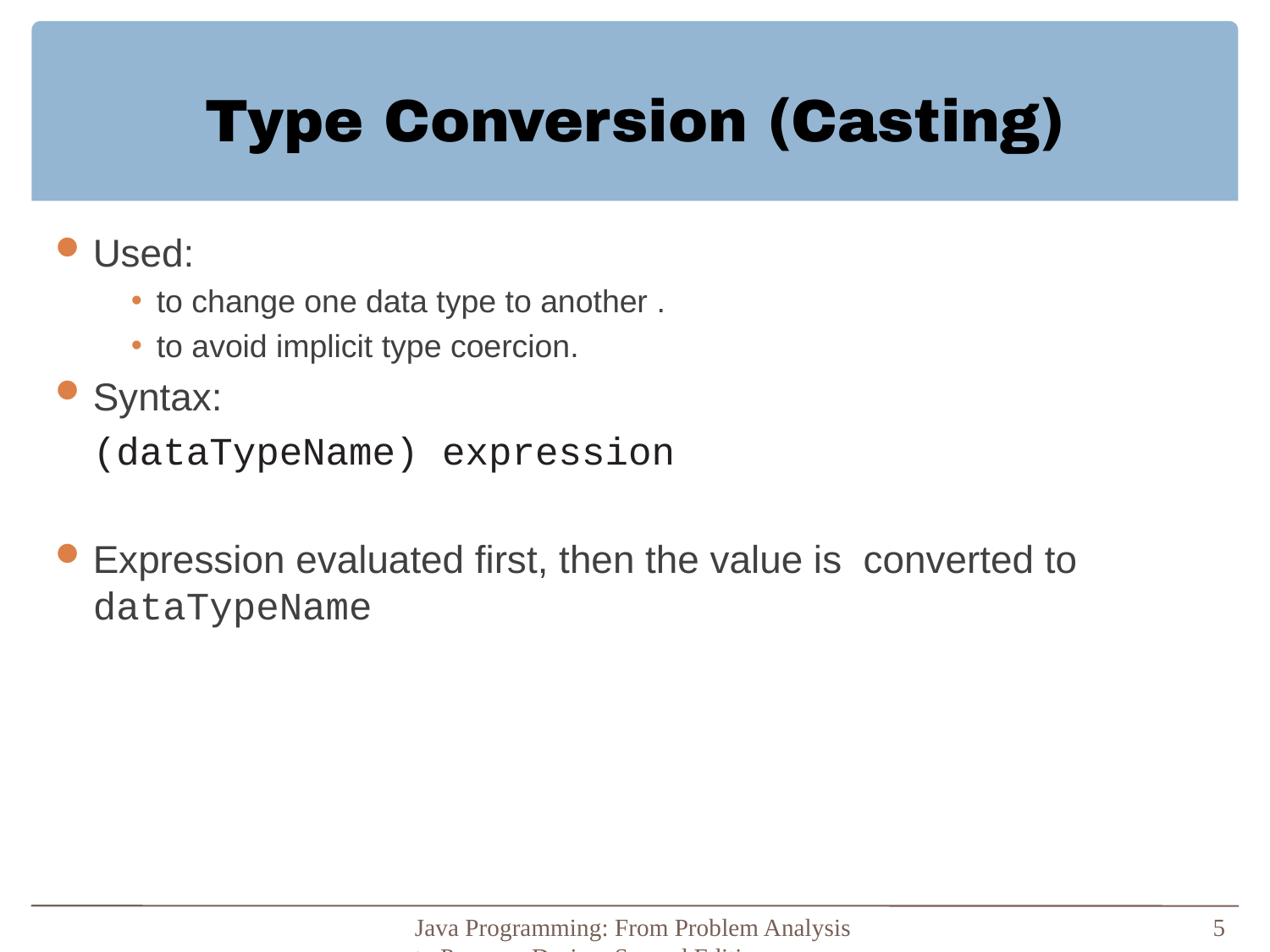

# Type Conversion (Casting)
Used:
to change one data type to another .
to avoid implicit type coercion.
Syntax:
	(dataTypeName) expression

Expression evaluated first, then the value is  converted to dataTypeName

Java Programming: From Problem Analysis to Program Design, Second Edition
5